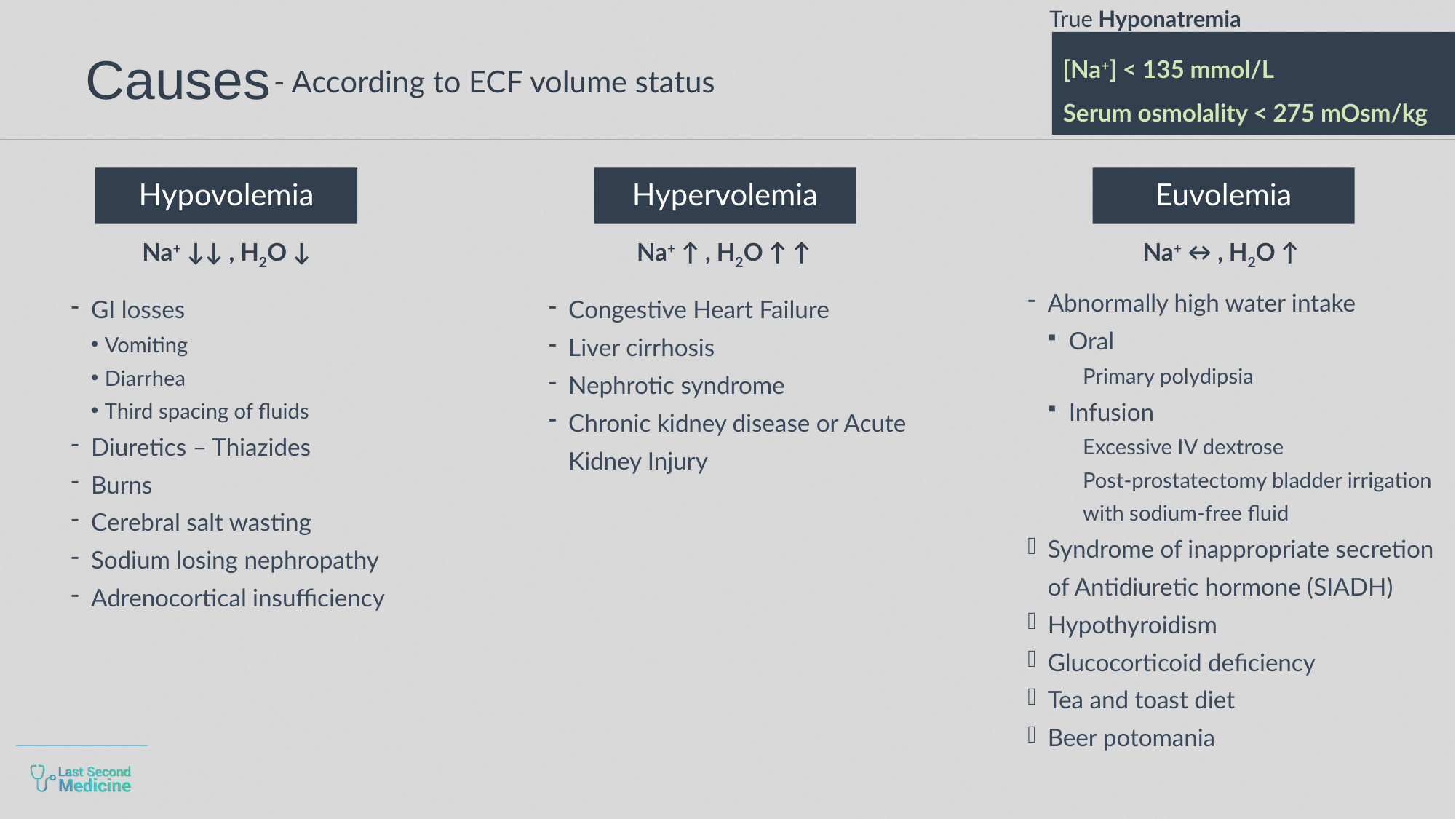

True Hyponatremia
# Causes
[Na+] < 135 mmol/L
Serum osmolality < 275 mOsm/kg
- According to ECF volume status
Euvolemia
Hypovolemia
Hypervolemia
Na+ ↓↓ , H2O ↓
Na+ ↑ , H2O ↑ ↑
Na+ ↔ , H2O ↑
Abnormally high water intake
Oral
Primary polydipsia
Infusion
Excessive IV dextrose
Post-prostatectomy bladder irrigation with sodium-free fluid
Syndrome of inappropriate secretion of Antidiuretic hormone (SIADH)
Hypothyroidism
Glucocorticoid deficiency
Tea and toast diet
Beer potomania
GI losses
Vomiting
Diarrhea
Third spacing of fluids
Diuretics – Thiazides
Burns
Cerebral salt wasting
Sodium losing nephropathy
Adrenocortical insufficiency
Congestive Heart Failure
Liver cirrhosis
Nephrotic syndrome
Chronic kidney disease or Acute Kidney Injury